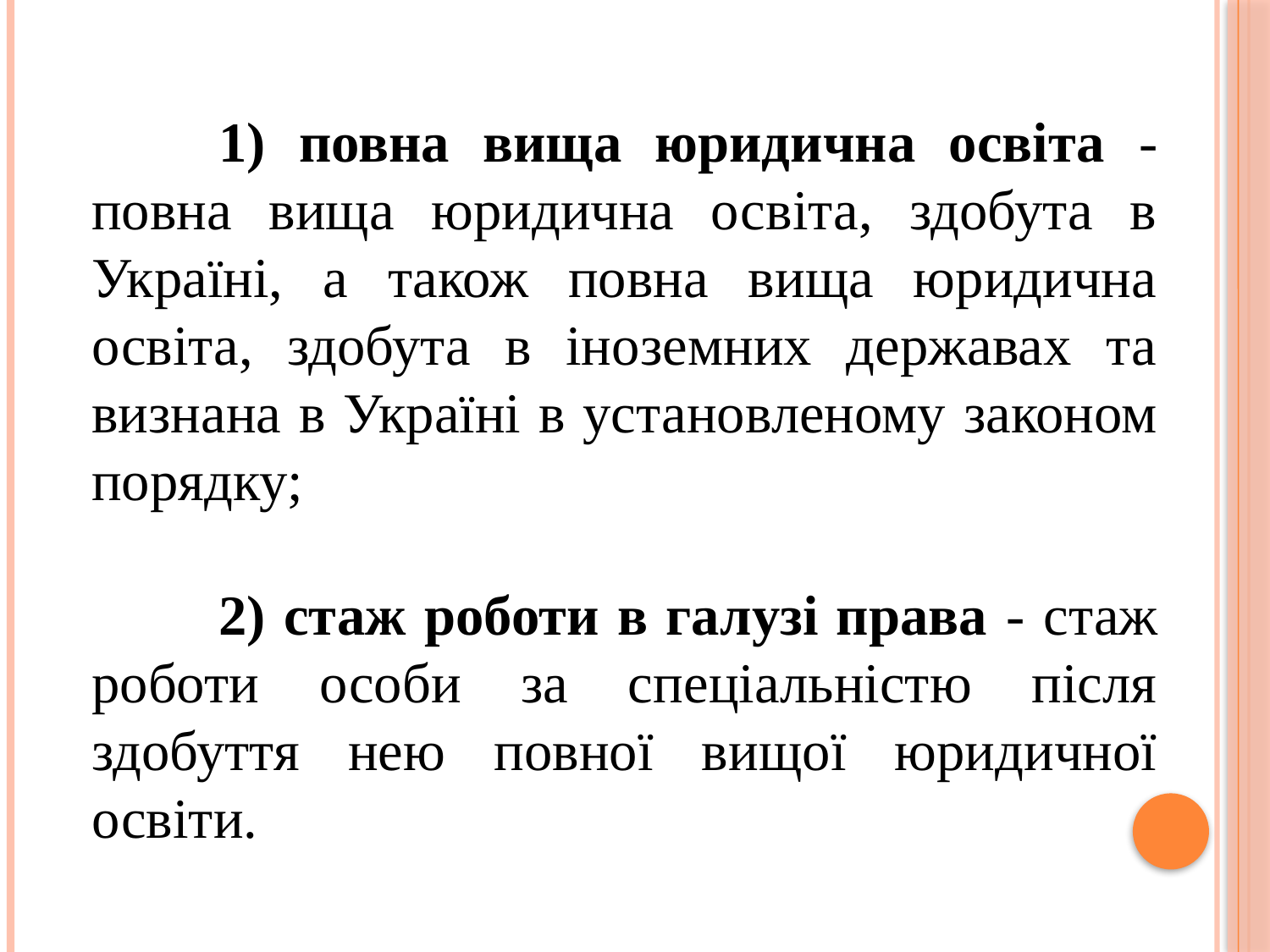

1) повна вища юридична освіта - повна вища юридична освіта, здобута в Україні, а також повна вища юридична освіта, здобута в іноземних державах та визнана в Україні в установленому законом порядку;

	2) стаж роботи в галузі права - стаж роботи особи за спеціальністю після здобуття нею повної вищої юридичної освіти.